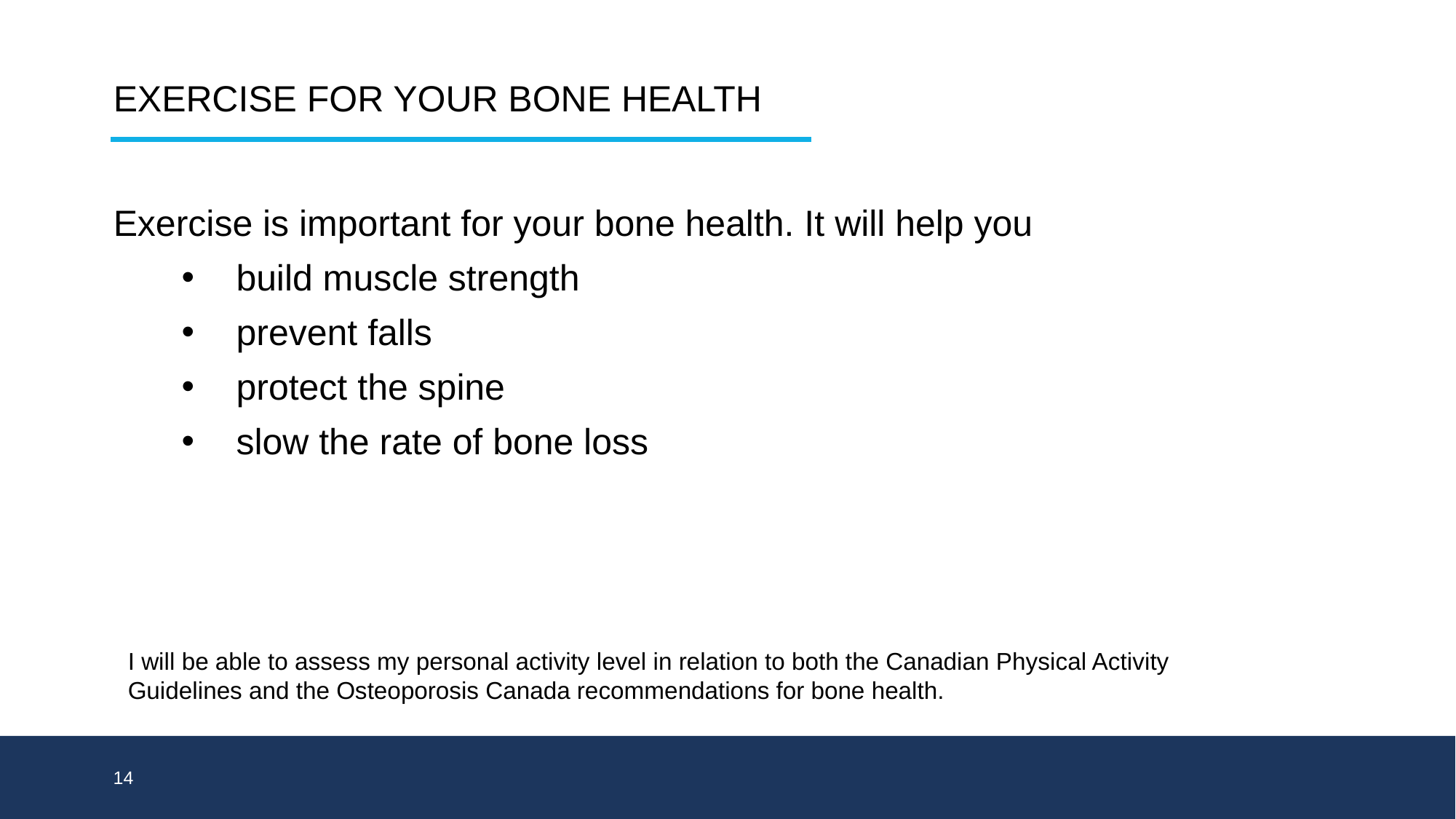

# Exercise for Your Bone Health
Exercise is important for your bone health. It will help you
build muscle strength
prevent falls
protect the spine
slow the rate of bone loss

I will be able to assess my personal activity level in relation to both the Canadian Physical Activity Guidelines and the Osteoporosis Canada recommendations for bone health.